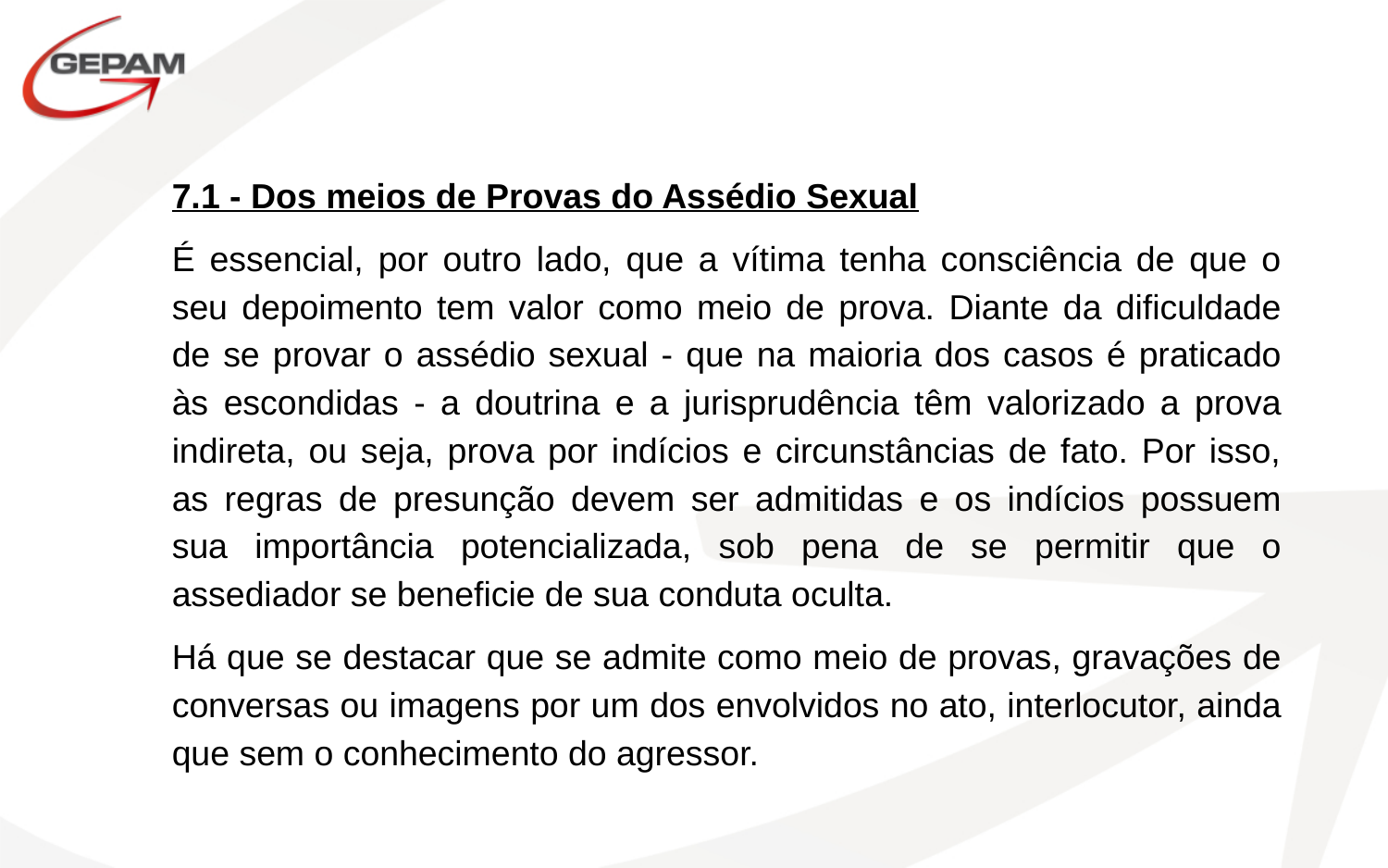

7.1 - Dos meios de Provas do Assédio Sexual
É essencial, por outro lado, que a vítima tenha consciência de que o seu depoimento tem valor como meio de prova. Diante da dificuldade de se provar o assédio sexual - que na maioria dos casos é praticado às escondidas - a doutrina e a jurisprudência têm valorizado a prova indireta, ou seja, prova por indícios e circunstâncias de fato. Por isso, as regras de presunção devem ser admitidas e os indícios possuem sua importância potencializada, sob pena de se permitir que o assediador se beneficie de sua conduta oculta.
Há que se destacar que se admite como meio de provas, gravações de conversas ou imagens por um dos envolvidos no ato, interlocutor, ainda que sem o conhecimento do agressor.